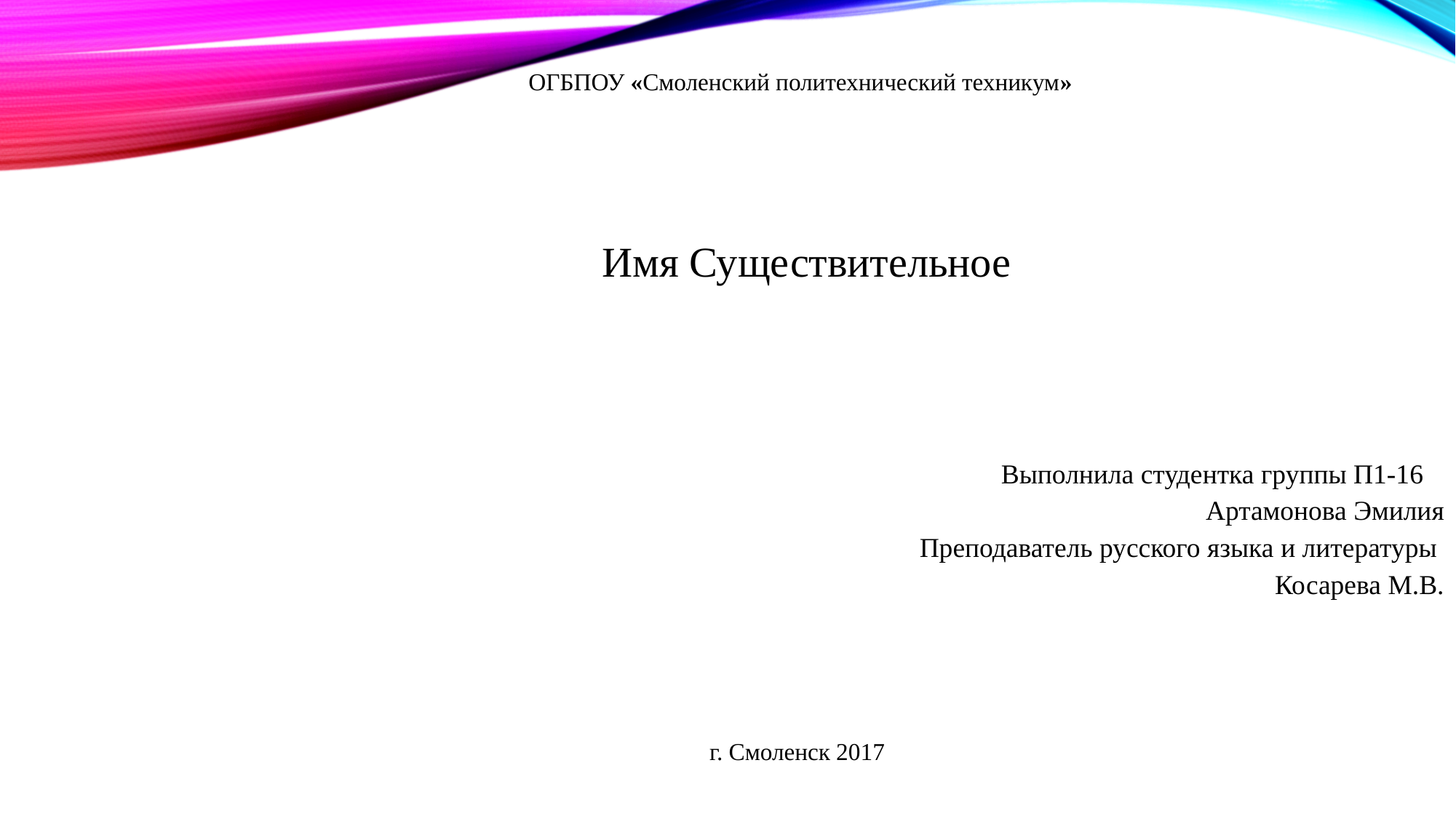

ОГБПОУ «Смоленский политехнический техникум»

 Имя Существительное

Выполнила студентка группы П1-16
Артамонова Эмилия
Преподаватель русского языка и литературы
 Косарева М.В.

г. Смоленск 2017